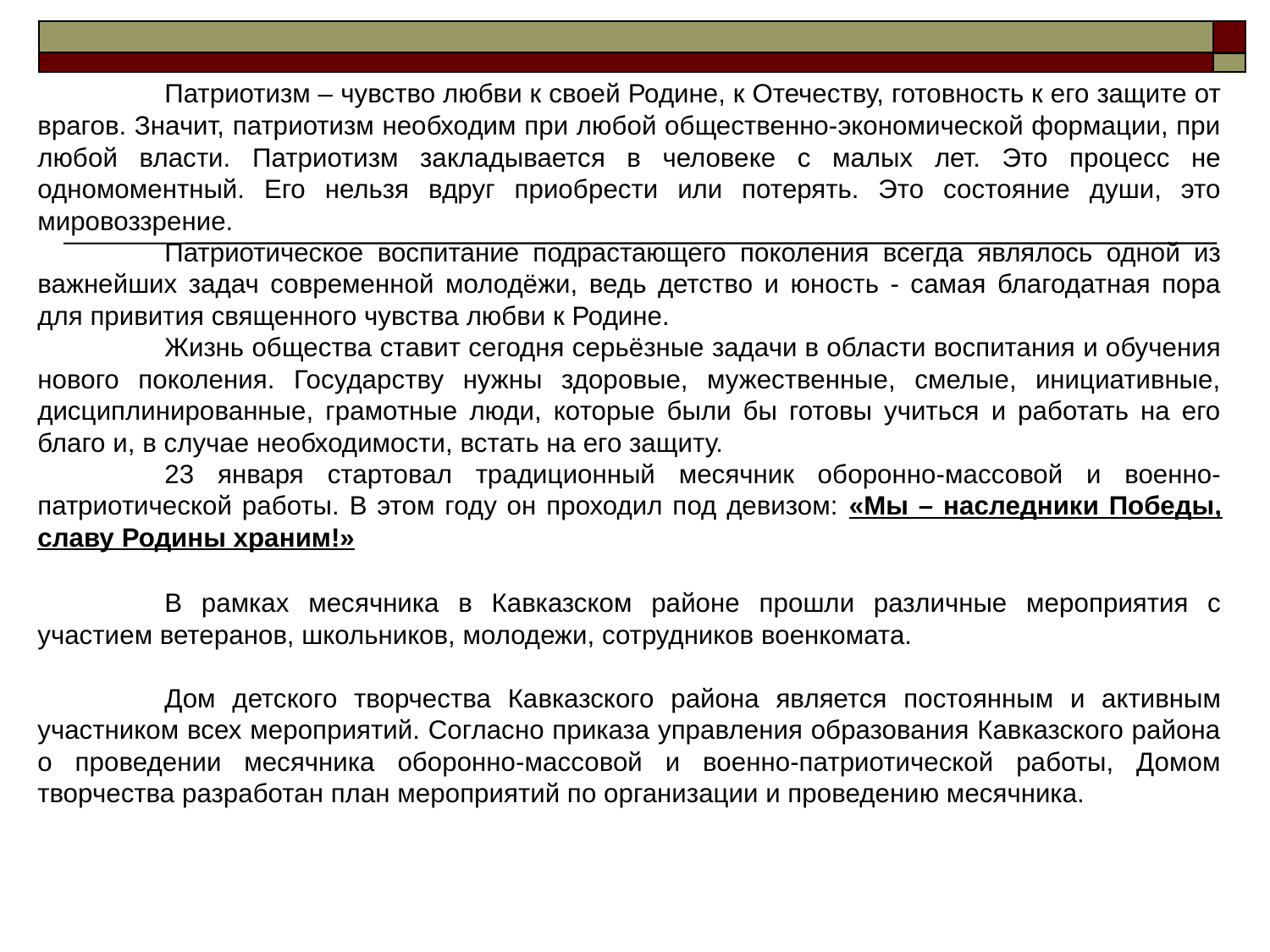

Патриотизм – чувство любви к своей Родине, к Отечеству, готовность к его защите от врагов. Значит, патриотизм необходим при любой общественно-экономической формации, при любой власти. Патриотизм закладывается в человеке с малых лет. Это процесс не одномоментный. Его нельзя вдруг приобрести или потерять. Это состояние души, это мировоззрение.
	Патриотическое воспитание подрастающего поколения всегда являлось одной из важнейших задач современной молодёжи, ведь детство и юность - самая благодатная пора для привития священного чувства любви к Родине.
	Жизнь общества ставит сегодня серьёзные задачи в области воспитания и обучения нового поколения. Государству нужны здоровые, мужественные, смелые, инициативные, дисциплинированные, грамотные люди, которые были бы готовы учиться и работать на его благо и, в случае необходимости, встать на его защиту.
	23 января стартовал традиционный месячник оборонно-массовой и военно-патриотической работы. В этом году он проходил под девизом: «Мы – наследники Победы, славу Родины храним!»
	В рамках месячника в Кавказском районе прошли различные мероприятия с участием ветеранов, школьников, молодежи, сотрудников военкомата.
	Дом детского творчества Кавказского района является постоянным и активным участником всех мероприятий. Согласно приказа управления образования Кавказского района о проведении месячника оборонно-массовой и военно-патриотической работы, Домом творчества разработан план мероприятий по организации и проведению месячника.